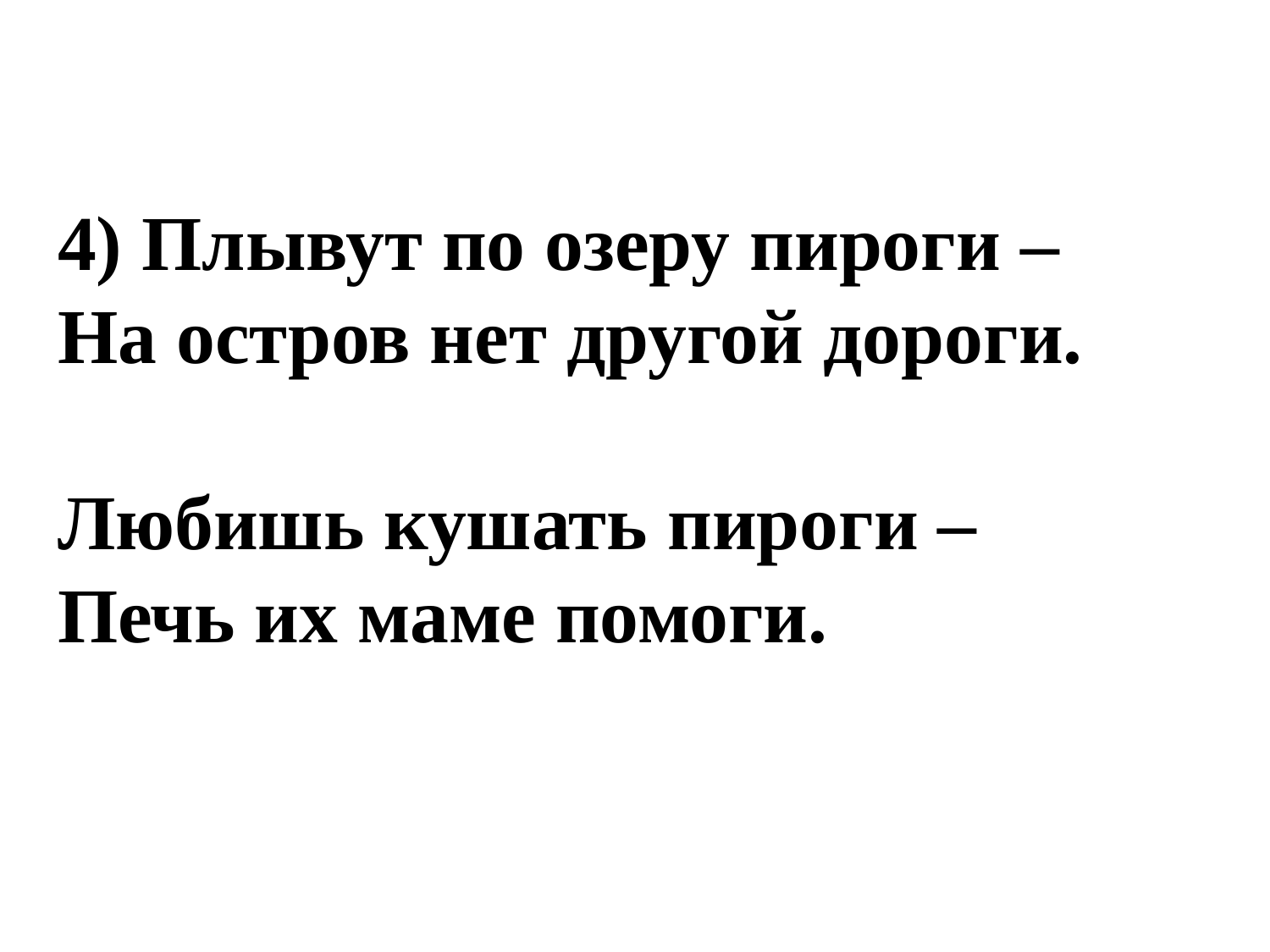

# 4) Плывут по озеру пироги – На остров нет другой дороги. Любишь кушать пироги – Печь их маме помоги.